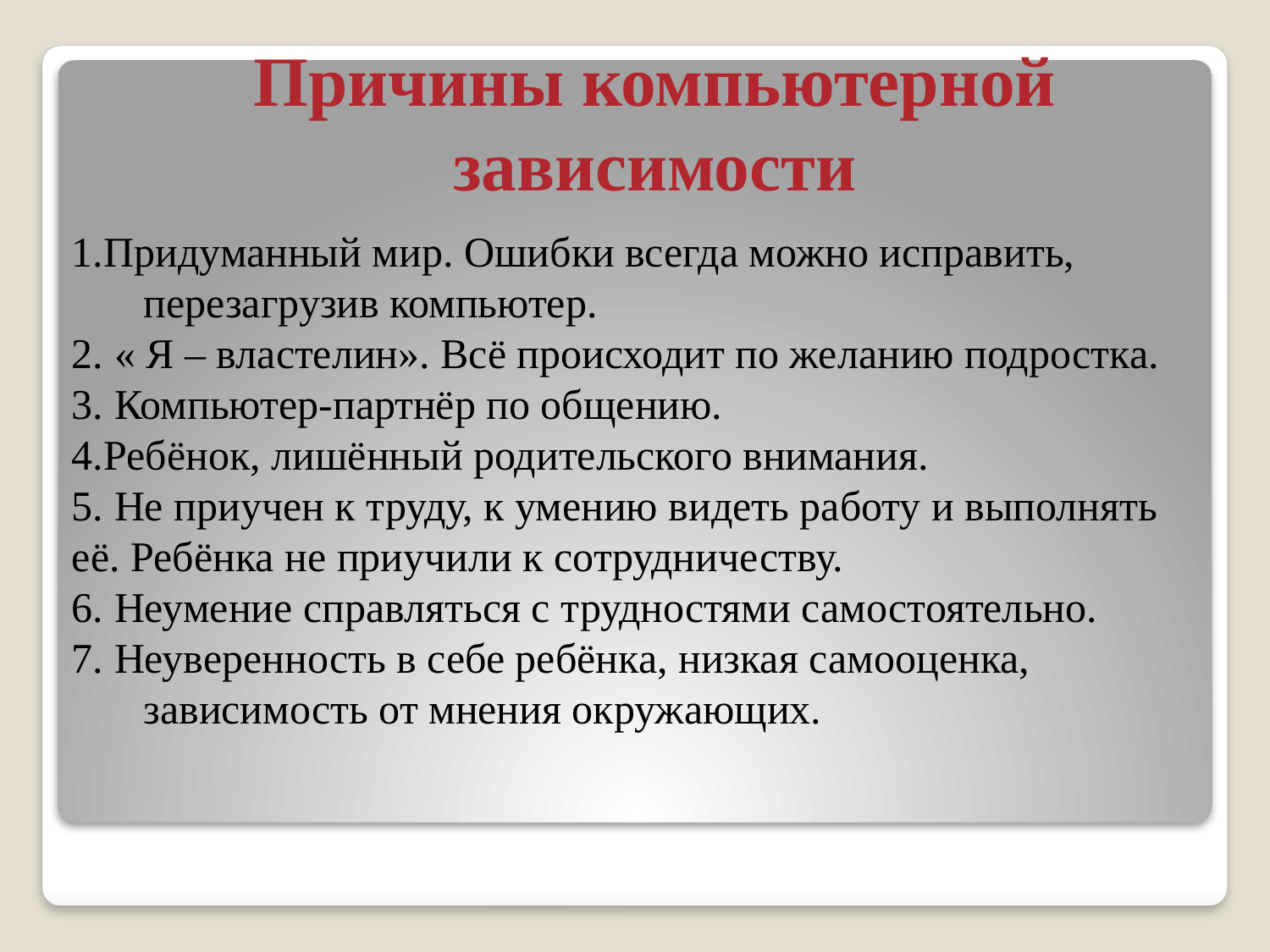

Причины компьютерной зависимости
1.Придуманный мир. Ошибки всегда можно исправить, перезагрузив компьютер.
2. « Я – властелин». Всё происходит по желанию подростка.
3. Компьютер-партнёр по общению.
4.Ребёнок, лишённый родительского внимания.
5. Не приучен к труду, к умению видеть работу и выполнять
её. Ребёнка не приучили к сотрудничеству.
6. Неумение справляться с трудностями самостоятельно.
7. Неуверенность в себе ребёнка, низкая самооценка, зависимость от мнения окружающих.